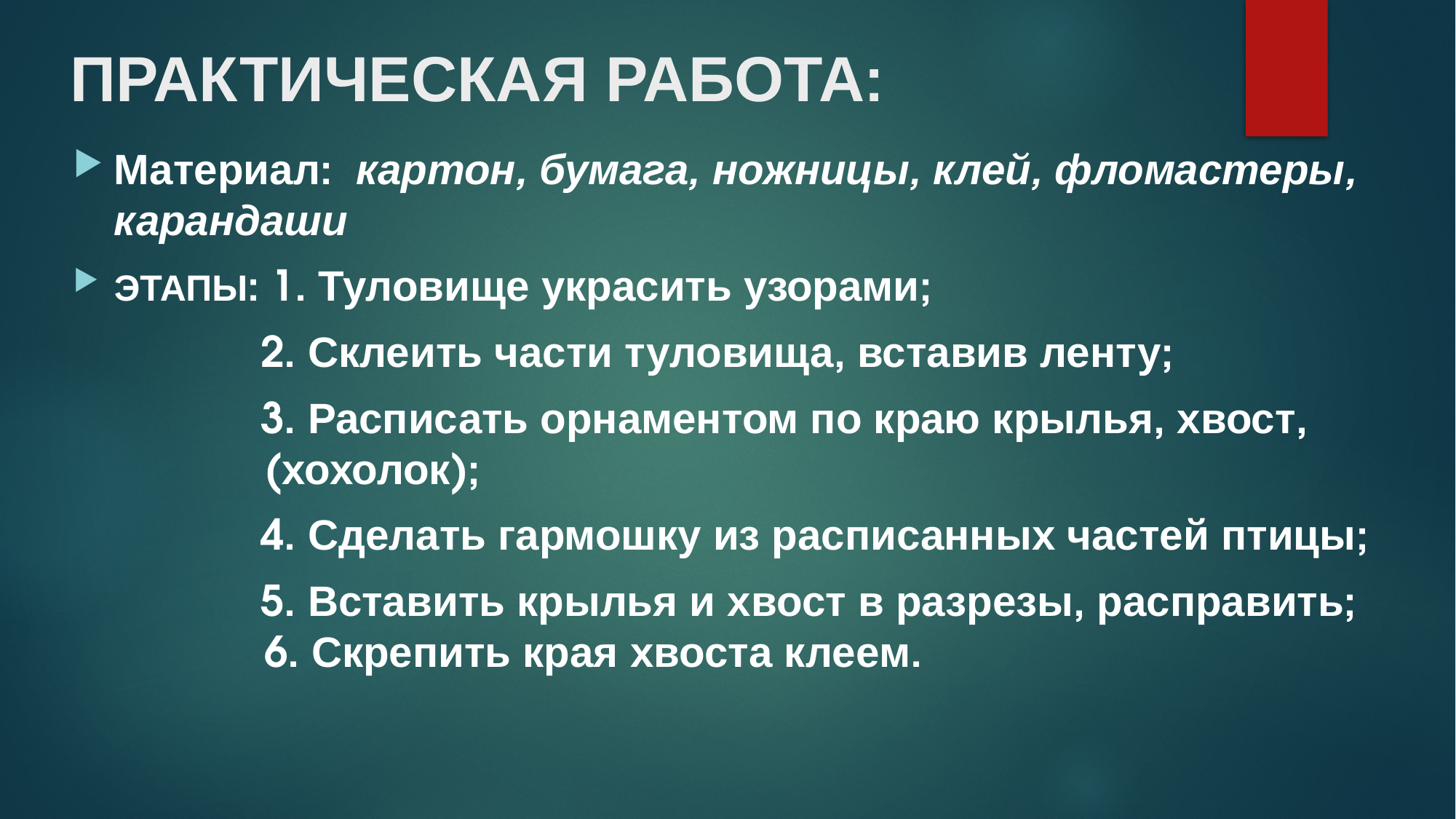

# ПРАКТИЧЕСКАЯ РАБОТА:
Материал:  картон, бумага, ножницы, клей, фломастеры, карандаши
ЭТАПЫ: 1. Туловище украсить узорами;
  2. Склеить части туловища, вставив ленту;
  3. Расписать орнаментом по краю крылья, хвост, (хохолок);
  4. Сделать гармошку из расписанных частей птицы;
  5. Вставить крылья и хвост в разрезы, расправить; 6. Скрепить края хвоста клеем.